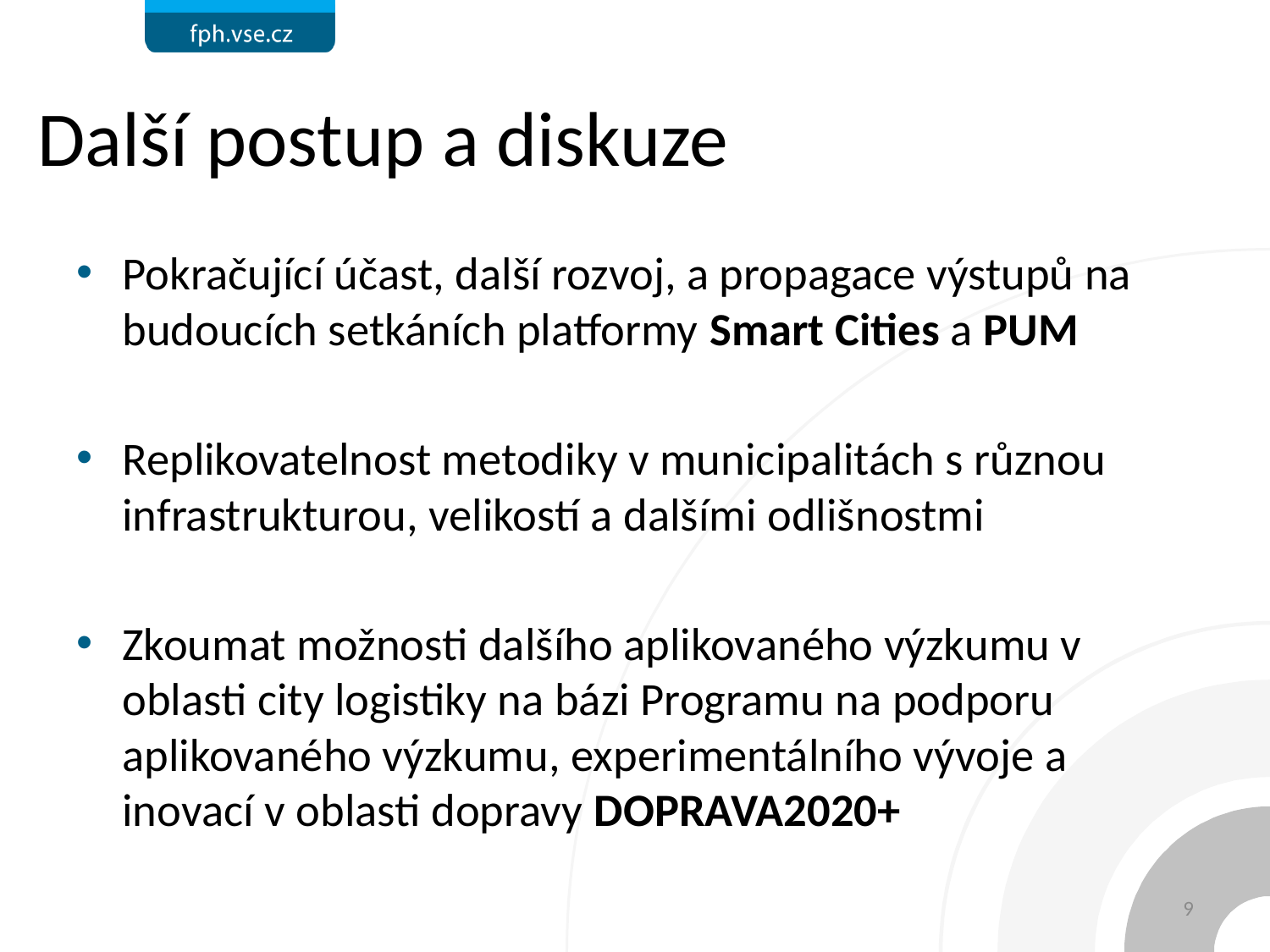

# Další postup a diskuze
Pokračující účast, další rozvoj, a propagace výstupů na budoucích setkáních platformy Smart Cities a PUM

Replikovatelnost metodiky v municipalitách s různou infrastrukturou, velikostí a dalšími odlišnostmi

Zkoumat možnosti dalšího aplikovaného výzkumu v oblasti city logistiky na bázi Programu na podporu aplikovaného výzkumu, experimentálního vývoje a inovací v oblasti dopravy DOPRAVA2020+

9